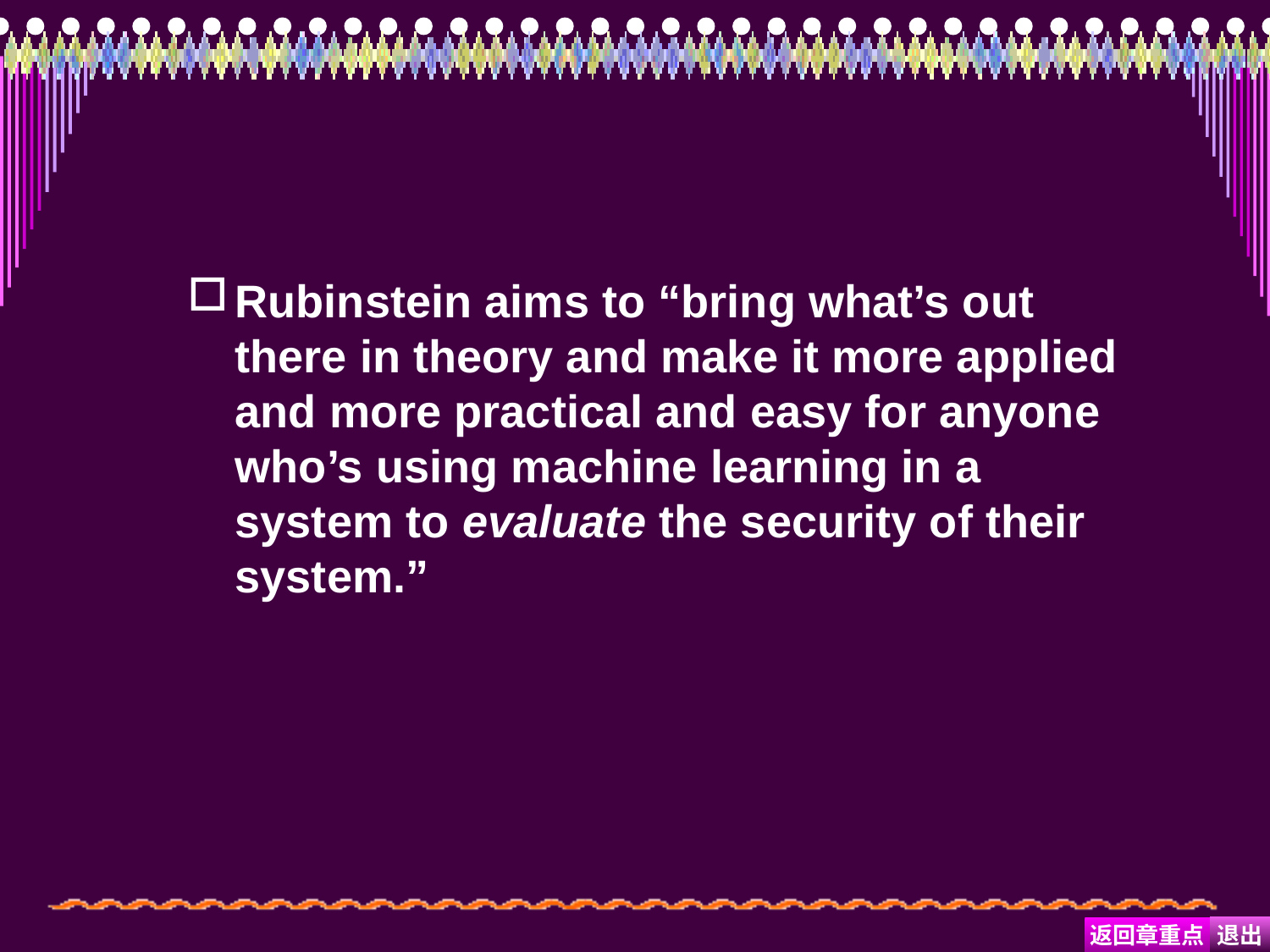

#
Rubinstein aims to “bring what’s out there in theory and make it more applied and more practical and easy for anyone who’s using machine learning in a system to evaluate the security of their system.”